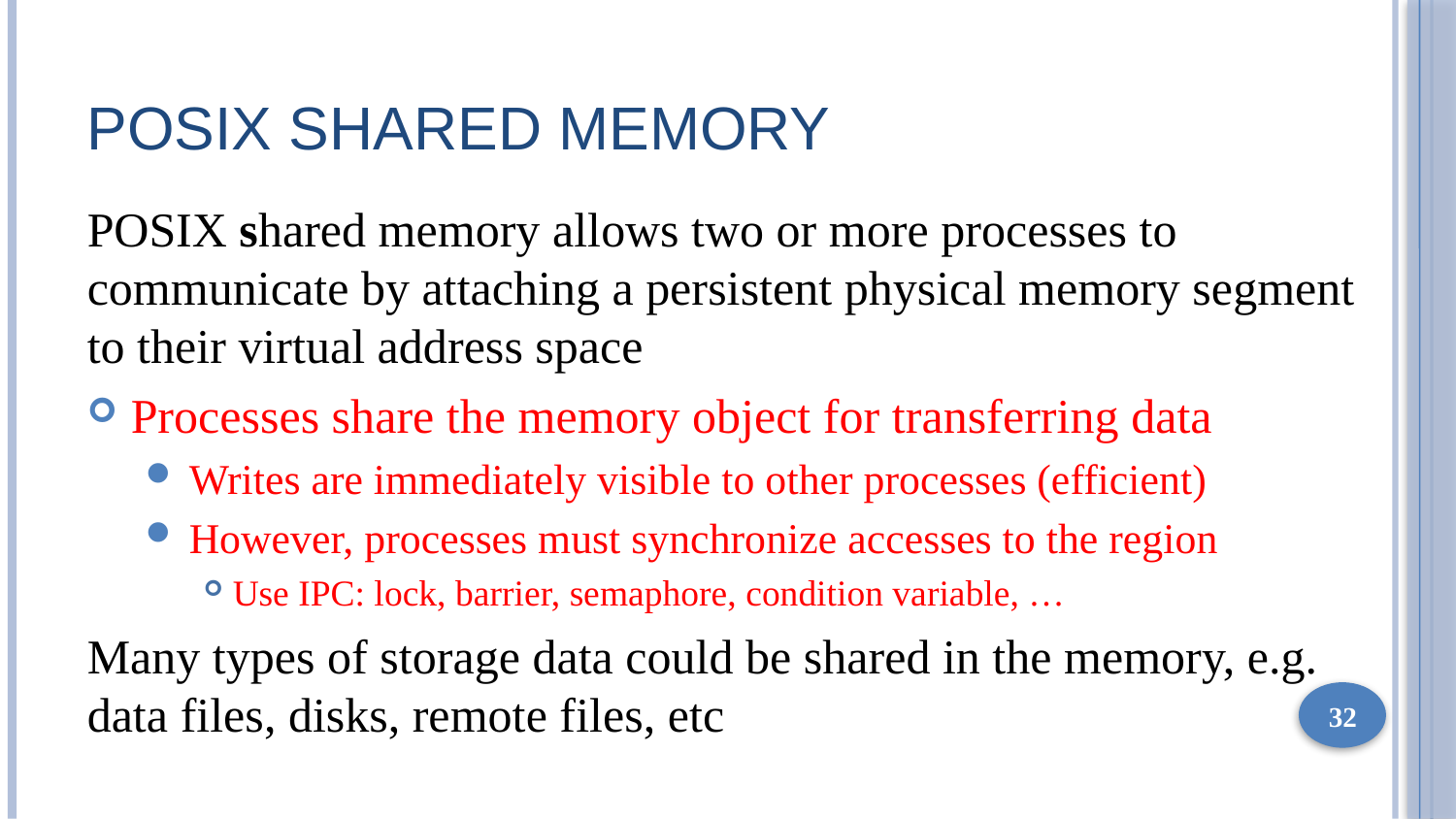

# POSIX Shared Memory
POSIX shared memory allows two or more processes to communicate by attaching a persistent physical memory segment to their virtual address space
Processes share the memory object for transferring data
Writes are immediately visible to other processes (efficient)
However, processes must synchronize accesses to the region
Use IPC: lock, barrier, semaphore, condition variable, …
Many types of storage data could be shared in the memory, e.g. data files, disks, remote files, etc
32